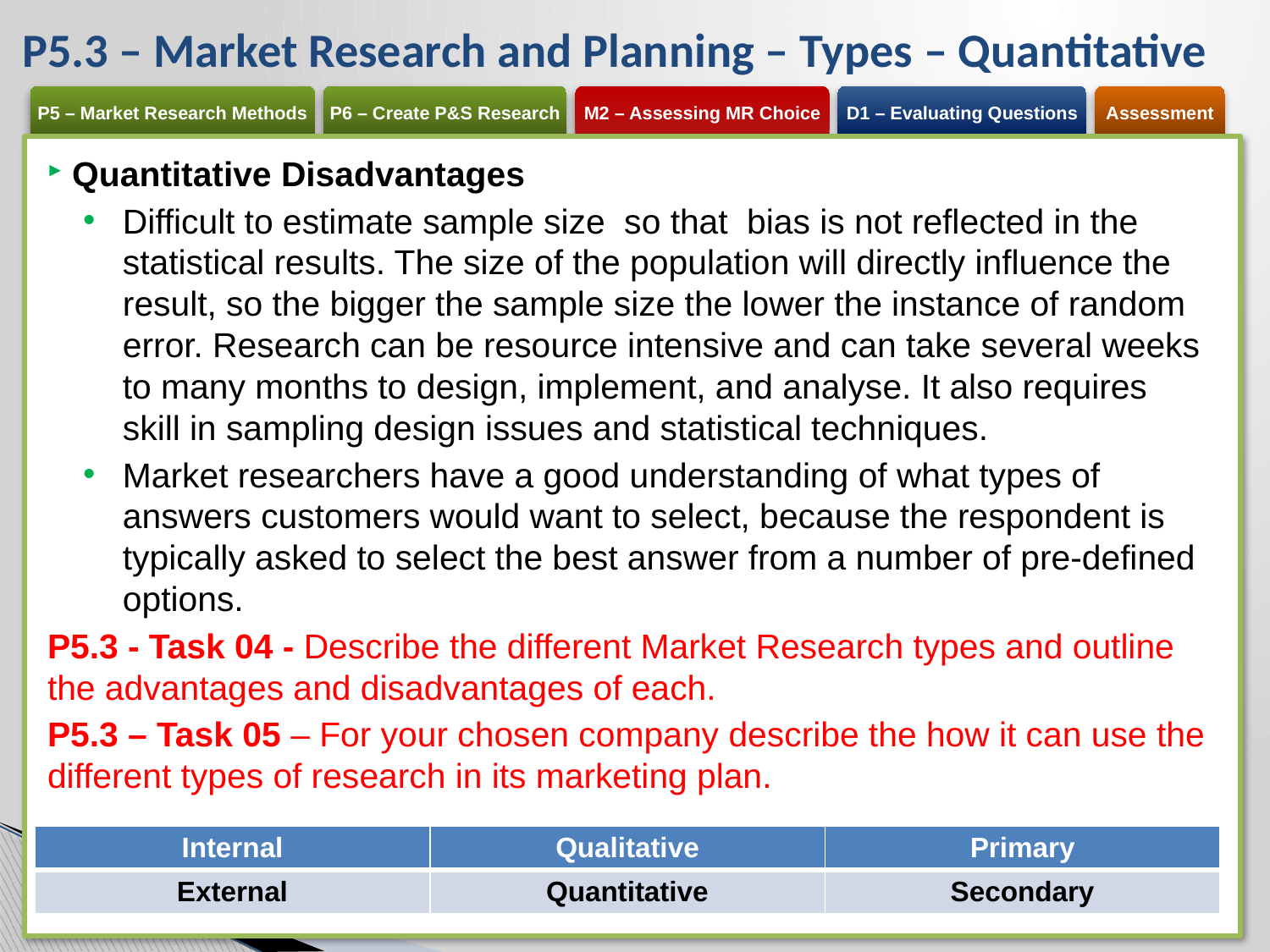

# P5.3 – Market Research and Planning – Types – Quantitative
Quantitative Disadvantages
Difficult to estimate sample size  so that  bias is not reflected in the statistical results. The size of the population will directly influence the result, so the bigger the sample size the lower the instance of random error. Research can be resource intensive and can take several weeks to many months to design, implement, and analyse. It also requires skill in sampling design issues and statistical techniques.
Market researchers have a good understanding of what types of answers customers would want to select, because the respondent is typically asked to select the best answer from a number of pre-defined options.
P5.3 - Task 04 - Describe the different Market Research types and outline the advantages and disadvantages of each.
P5.3 – Task 05 – For your chosen company describe the how it can use the different types of research in its marketing plan.
| Internal | Qualitative | Primary |
| --- | --- | --- |
| External | Quantitative | Secondary |